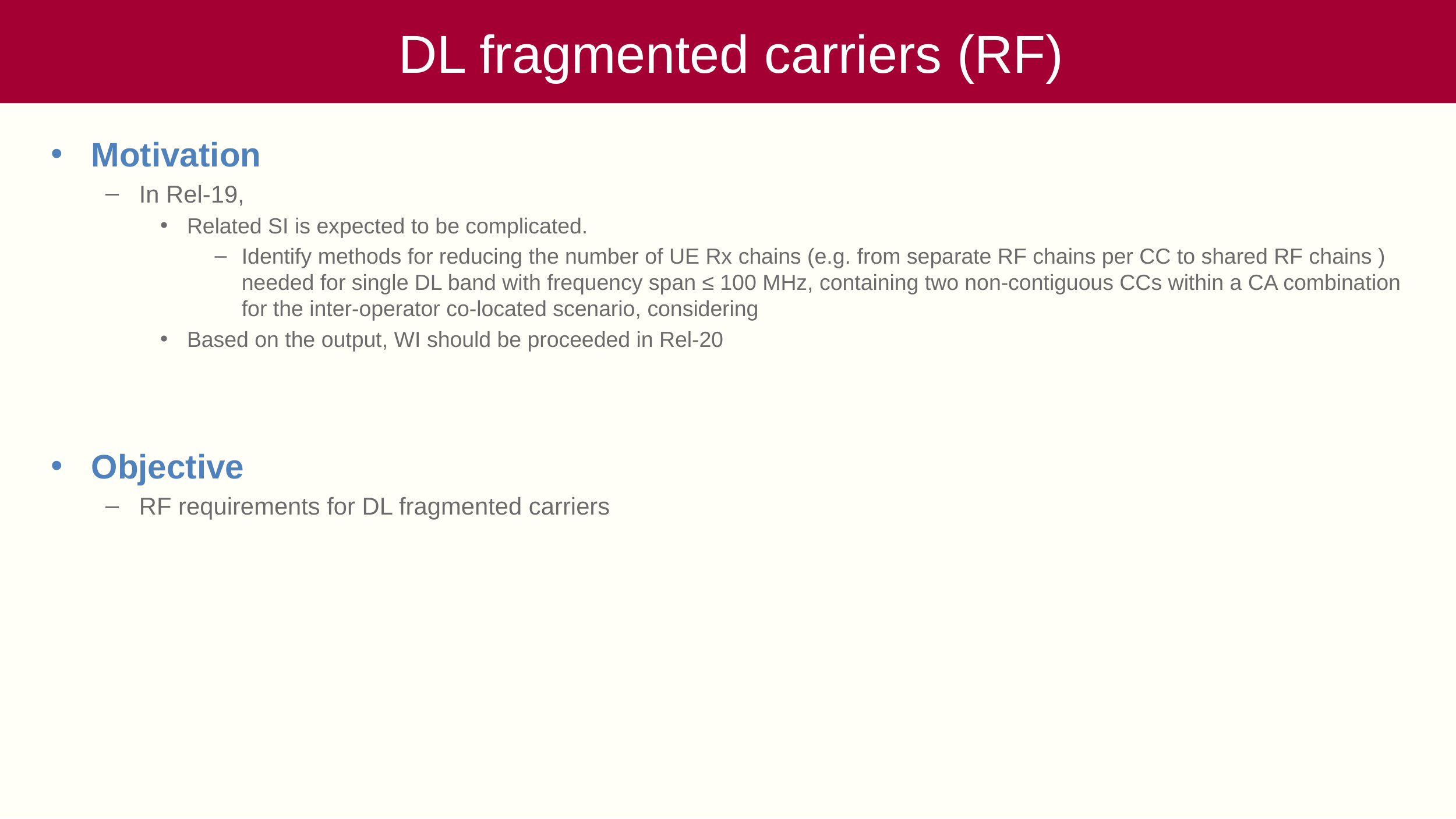

# DL fragmented carriers (RF)
Motivation
In Rel-19,
Related SI is expected to be complicated.
Identify methods for reducing the number of UE Rx chains (e.g. from separate RF chains per CC to shared RF chains ) needed for single DL band with frequency span ≤ 100 MHz, containing two non-contiguous CCs within a CA combination for the inter-operator co-located scenario, considering
Based on the output, WI should be proceeded in Rel-20

Objective
RF requirements for DL fragmented carriers